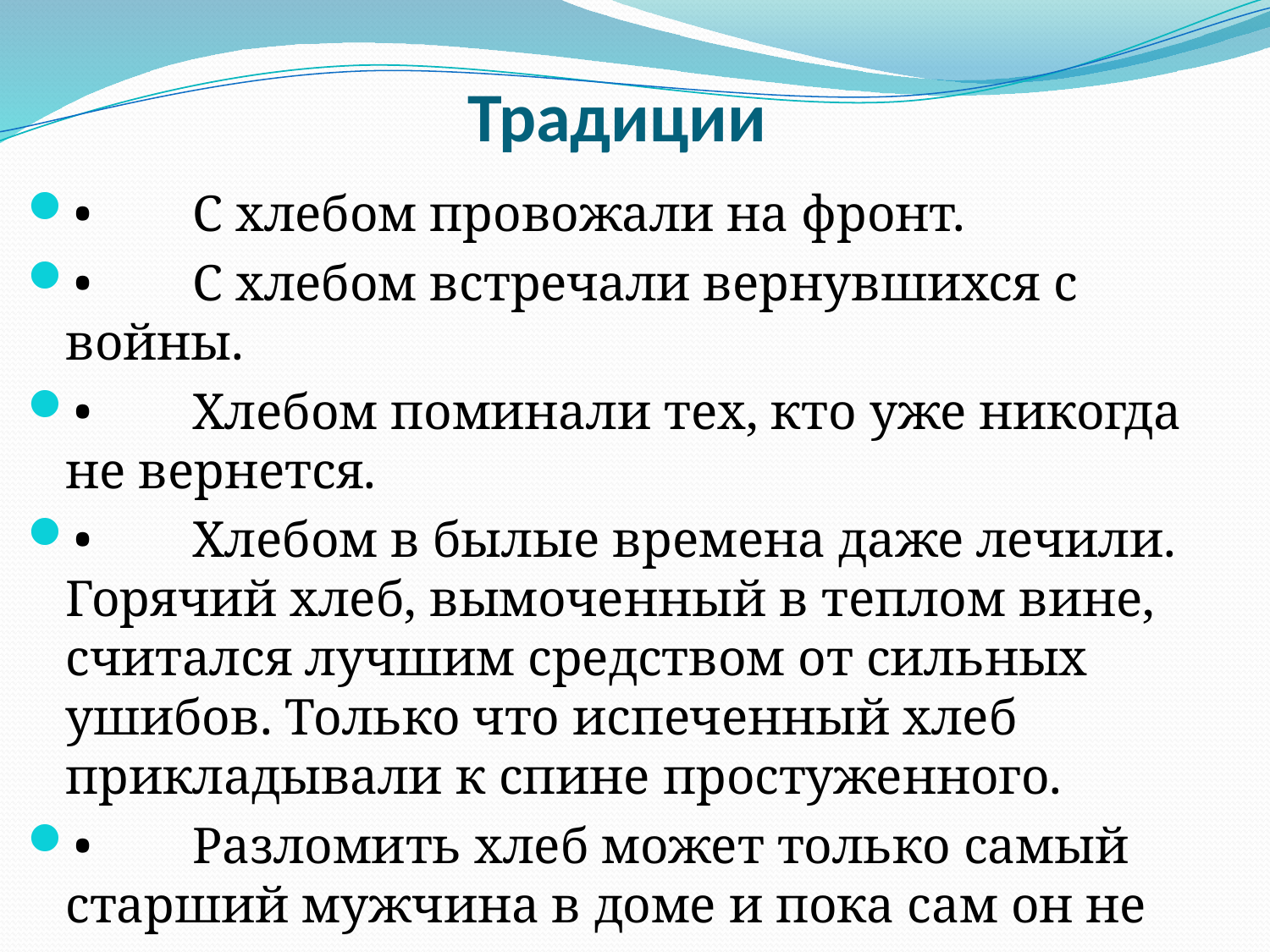

# Традиции
•	С хлебом провожали на фронт.
•	С хлебом встречали вернувшихся с войны.
•	Хлебом поминали тех, кто уже никогда не вернется.
•	Хлебом в былые времена даже лечили. Горячий хлеб, вымоченный в теплом вине, считался лучшим средством от сильных ушибов. Только что испеченный хлеб прикладывали к спине простуженного.
•	Разломить хлеб может только самый старший мужчина в доме и пока сам он не приступил к еде, никто не начинает есть.